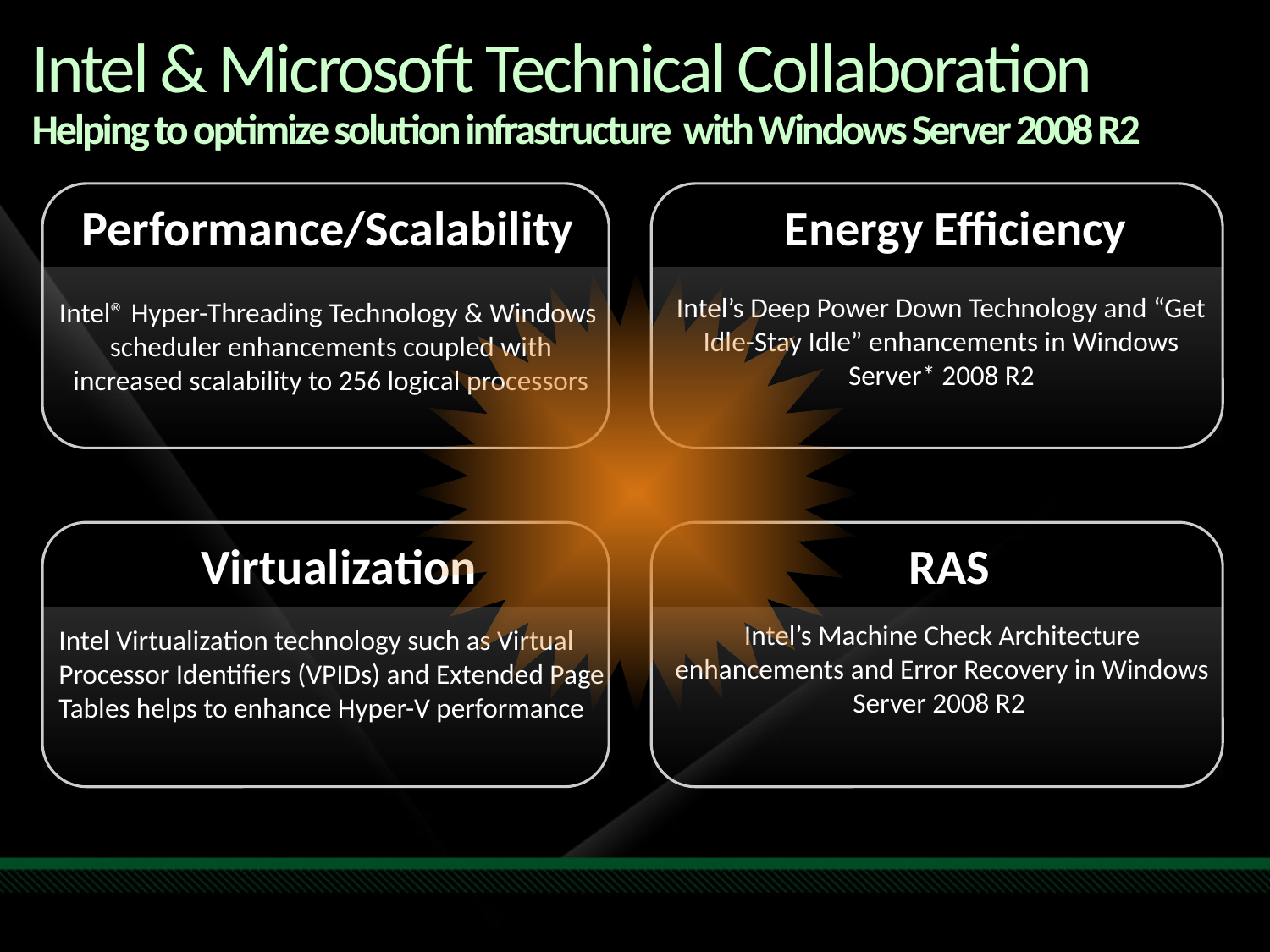

# Intel & Microsoft Technical Collaboration Helping to optimize solution infrastructure  with Windows Server 2008 R2
Performance/Scalability
Energy Efficiency

Intel’s Deep Power Down Technology and “Get Idle-Stay Idle” enhancements in Windows Server* 2008 R2

Intel® Hyper-Threading Technology & Windows  scheduler enhancements coupled with increased scalability to 256 logical processors

Virtualization
RAS

Intel’s Machine Check Architecture enhancements and Error Recovery in Windows Server 2008 R2

Intel Virtualization technology such as Virtual Processor Identifiers (VPIDs) and Extended Page Tables helps to enhance Hyper-V performance